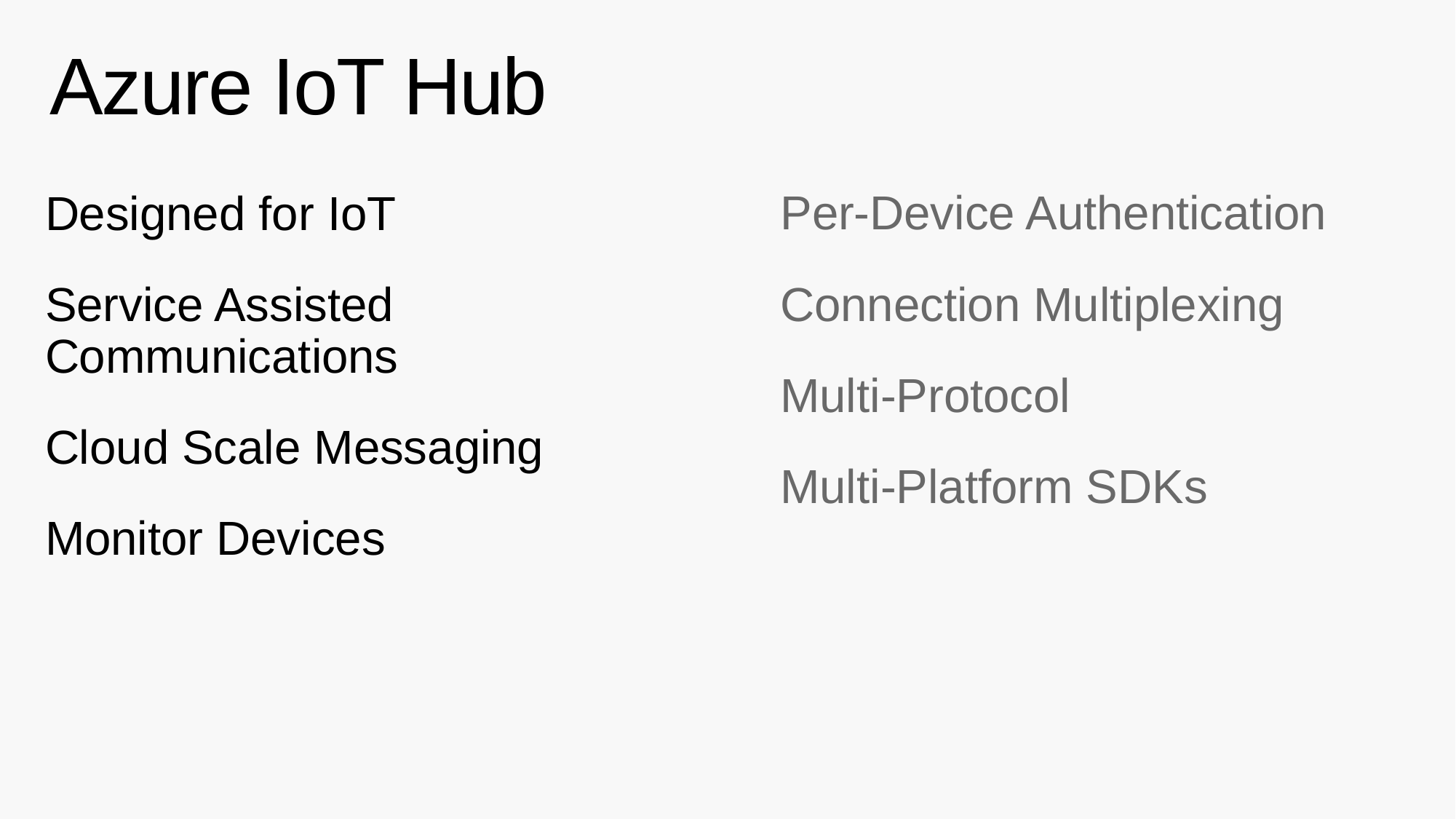

# Azure IoT Hub
Designed for IoT

Service Assisted Communications

Cloud Scale Messaging

Monitor Devices
Per-Device Authentication

Connection Multiplexing

Multi-Protocol

Multi-Platform SDKs